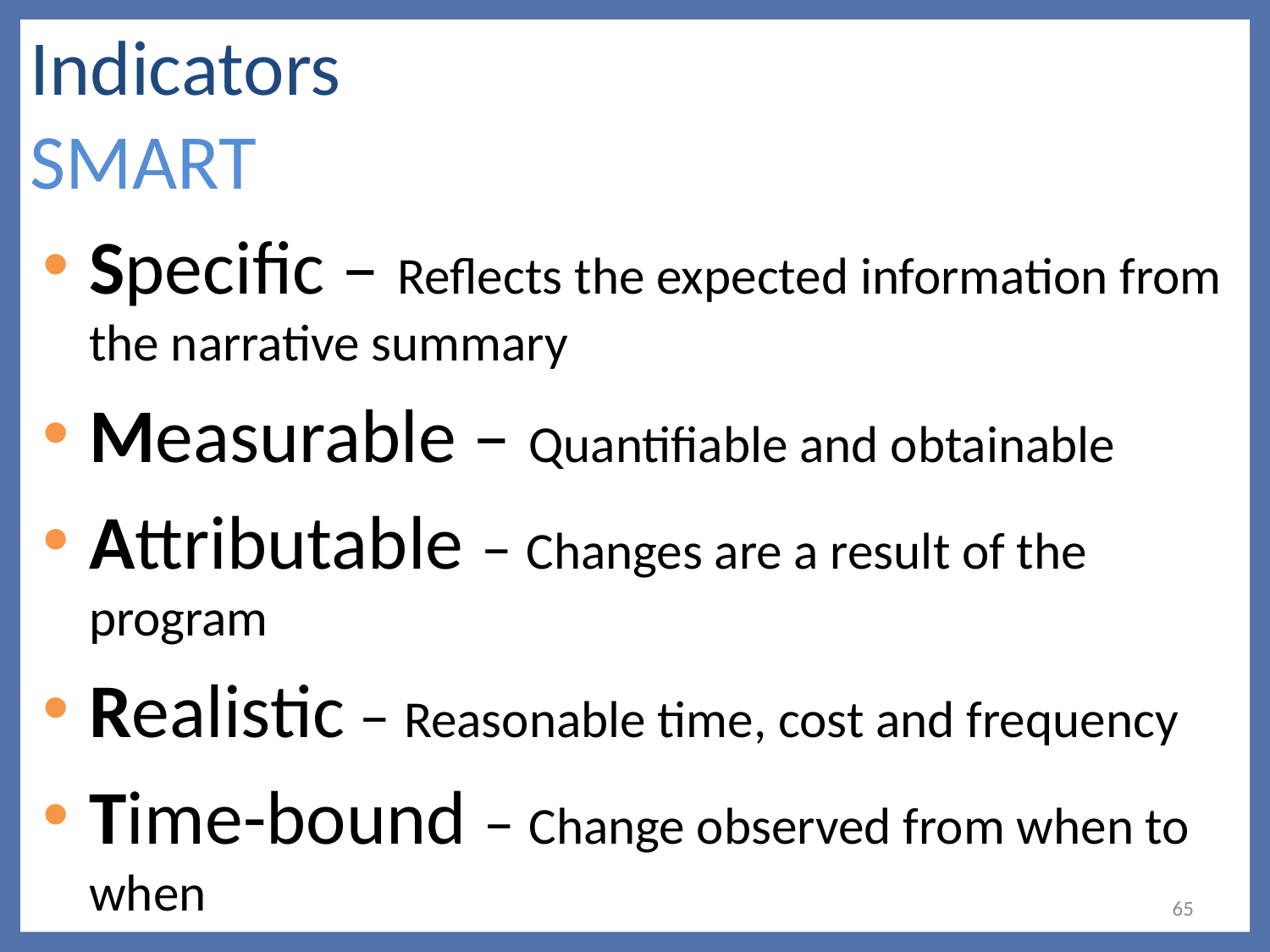

Indicators
SMART
Specific – Reflects the expected information from the narrative summary
Measurable – Quantifiable and obtainable
Attributable – Changes are a result of the program
Realistic – Reasonable time, cost and frequency
Time-bound – Change observed from when to when
65